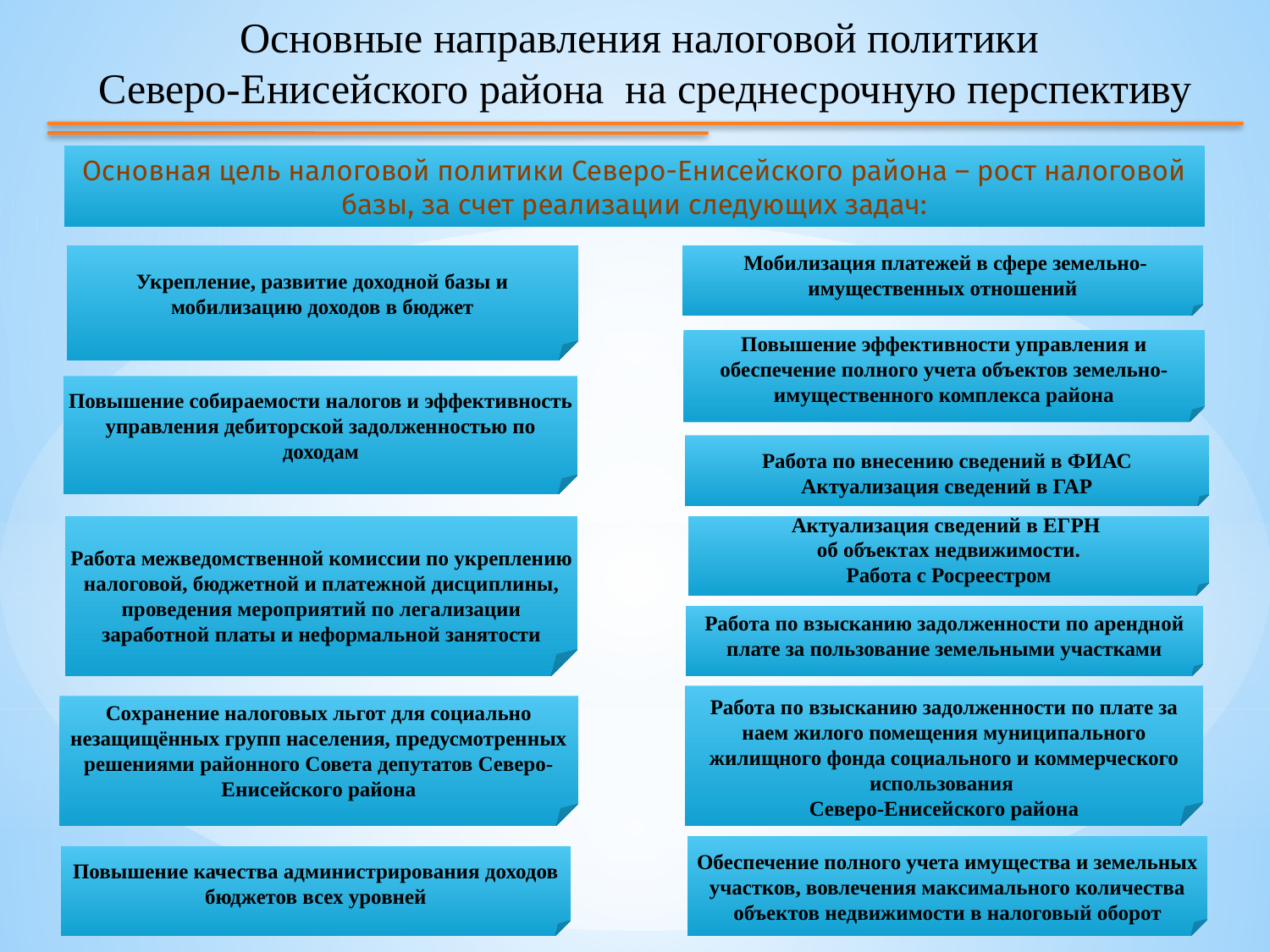

Основные направления налоговой политики
Северо-Енисейского района  на среднесрочную перспективу

Основная цель налоговой политики Северо-Енисейского района – рост налоговой базы, за счет реализации следующих задач:
Укрепление, развитие доходной базы и мобилизацию доходов в бюджет
 Мобилизация платежей в сфере земельно-имущественных отношений
Повышение эффективности управления и обеспечение полного учета объектов земельно-имущественного комплекса района
Повышение собираемости налогов и эффективность управления дебиторской задолженностью по доходам
Работа по внесению сведений в ФИАС
Актуализация сведений в ГАР

Работа межведомственной комиссии по укреплению налоговой, бюджетной и платежной дисциплины, проведения мероприятий по легализации заработной платы и неформальной занятости
Актуализация сведений в ЕГРН
об объектах недвижимости.
Работа с Росреестром
Работа по взысканию задолженности по арендной плате за пользование земельными участками

Работа по взысканию задолженности по плате за наем жилого помещения муниципального жилищного фонда социального и коммерческого использования
Северо-Енисейского района
Сохранение налоговых льгот для социально незащищённых групп населения, предусмотренных решениями районного Совета депутатов Северо-Енисейского района
Обеспечение полного учета имущества и земельных участков, вовлечения максимального количества объектов недвижимости в налоговый оборот
Повышение качества администрирования доходов бюджетов всех уровней